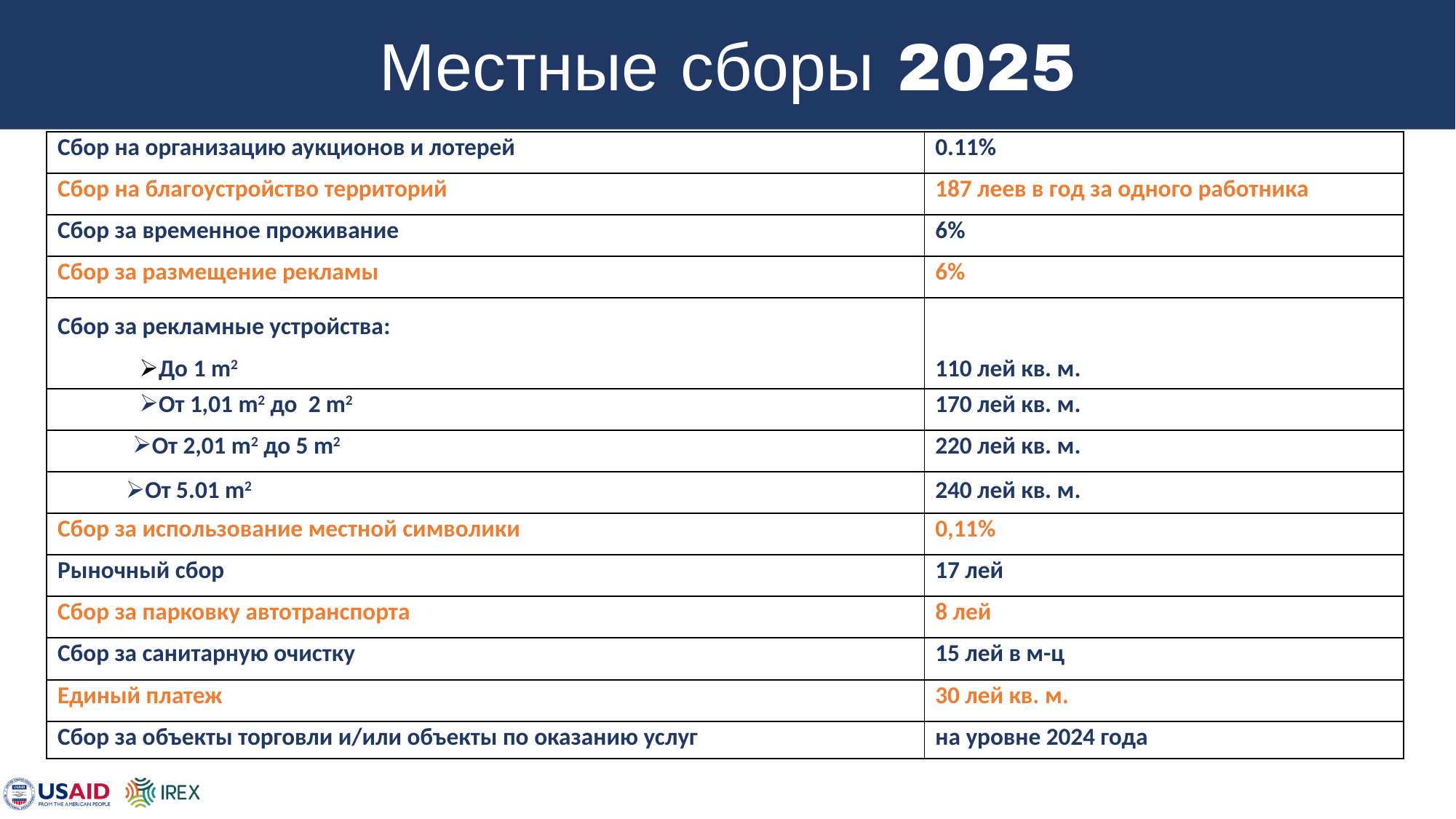

# Местные сборы 2025
| Сбор на организацию аукционов и лотерей | 0.11% |
| --- | --- |
| Сбор на благоустройство территорий | 187 леев в год за одного работника |
| Сбор за временное проживание | 6% |
| Сбор за размещение рекламы | 6% |
| Сбор за рекламные устройства: До 1 m2 | 110 лей кв. м. |
| От 1,01 m2 до 2 m2 | 170 лей кв. м. |
| От 2,01 m2 до 5 m2 | 220 лей кв. м. |
| От 5.01 m2 | 240 лей кв. м. |
| Сбор за использование местной символики | 0,11% |
| Рыночный сбор | 17 лей |
| Сбор за парковку автотранспорта | 8 лей |
| Сбор за санитарную очистку | 15 лей в м-ц |
| Единый платеж | 30 лей кв. м. |
| Сбор за объекты торговли и/или объекты по оказанию услуг | на уровне 2024 года |